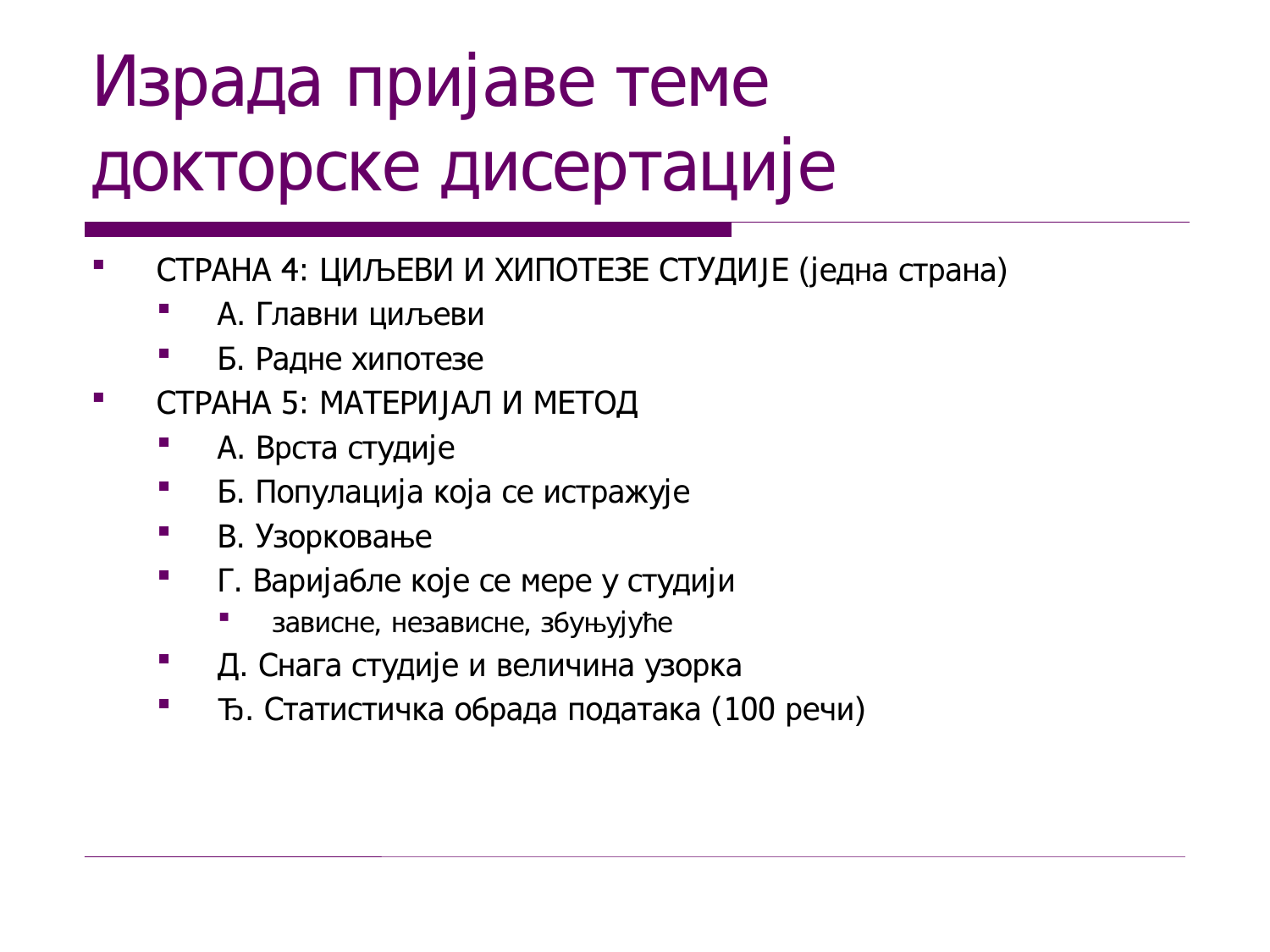

# Израда пријаве теме докторске дисертације
СТРАНА 4: ЦИЉЕВИ И ХИПОТЕЗЕ СТУДИЈЕ (једна страна)
А. Главни циљеви
Б. Радне хипотезе
СТРАНА 5: МАТЕРИЈАЛ И МЕТОД
А. Врста студије
Б. Популација која се истражује
В. Узорковање
Г. Варијабле које се мере у студији
зависне, независне, збуњујуће
Д. Снага студије и величина узорка
Ђ. Статистичка обрада података (100 речи)